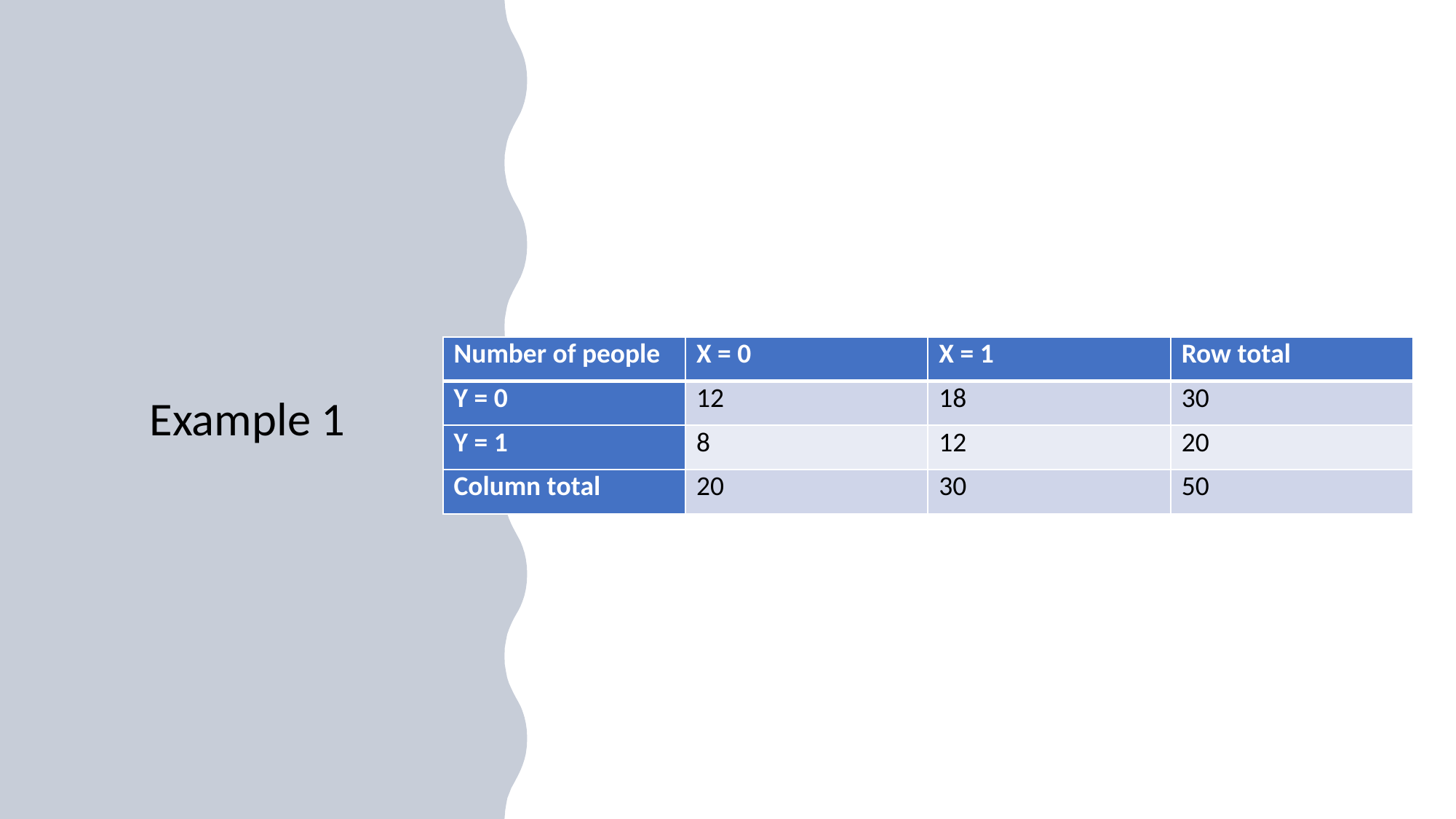

# Example 1

| Number of people | X = 0 | X = 1 | Row total |
| --- | --- | --- | --- |
| Y = 0 | 12 | 18 | 30 |
| Y = 1 | 8 | 12 | 20 |
| Column total | 20 | 30 | 50 |